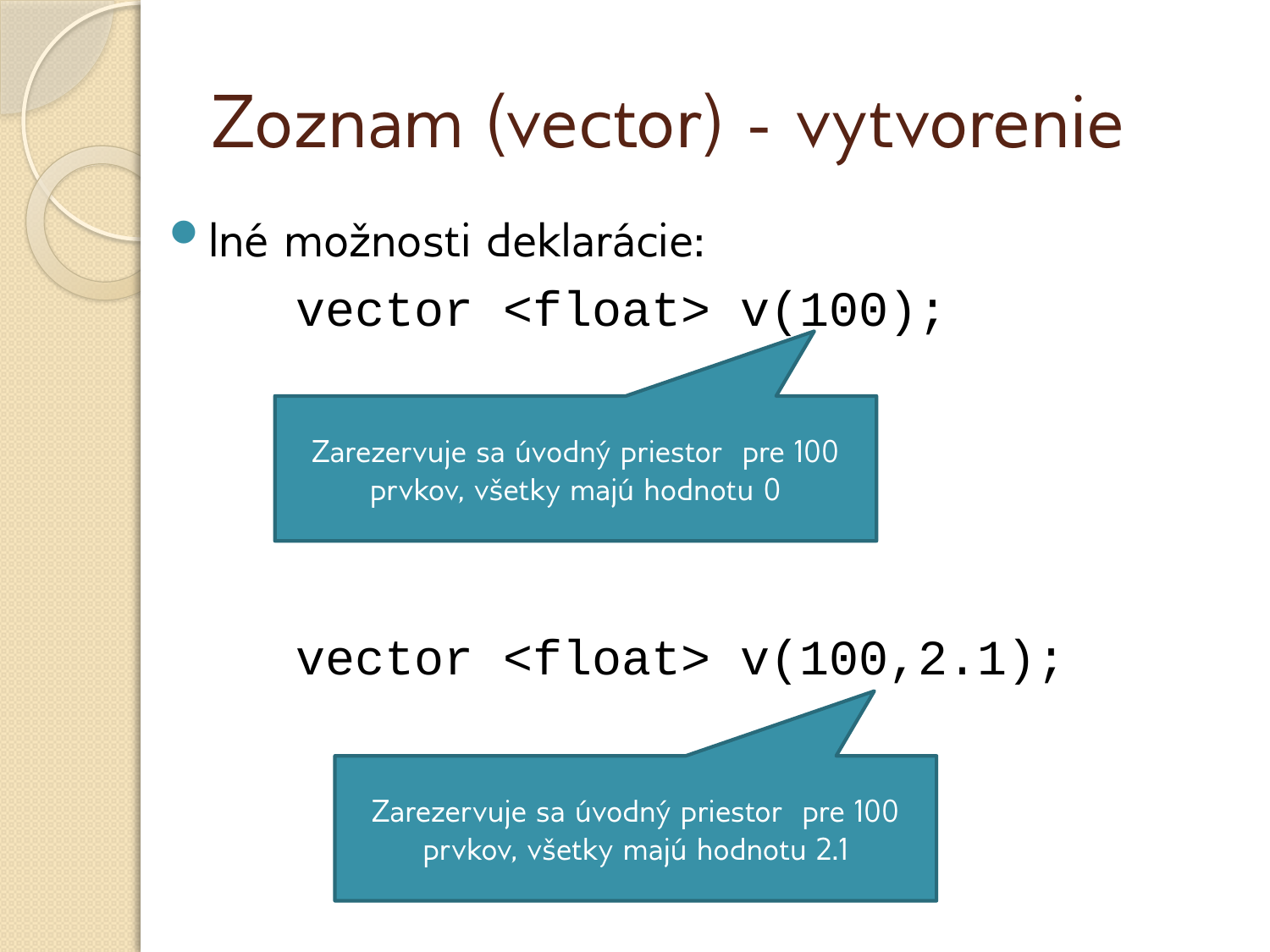

# Zoznam (vector) - vytvorenie
Iné možnosti deklarácie:
	vector <float> v(100);

	vector <float> v(100,2.1);

Zarezervuje sa úvodný priestor  pre 100 prvkov, všetky majú hodnotu 0
Zarezervuje sa úvodný priestor  pre 100 prvkov, všetky majú hodnotu 2.1